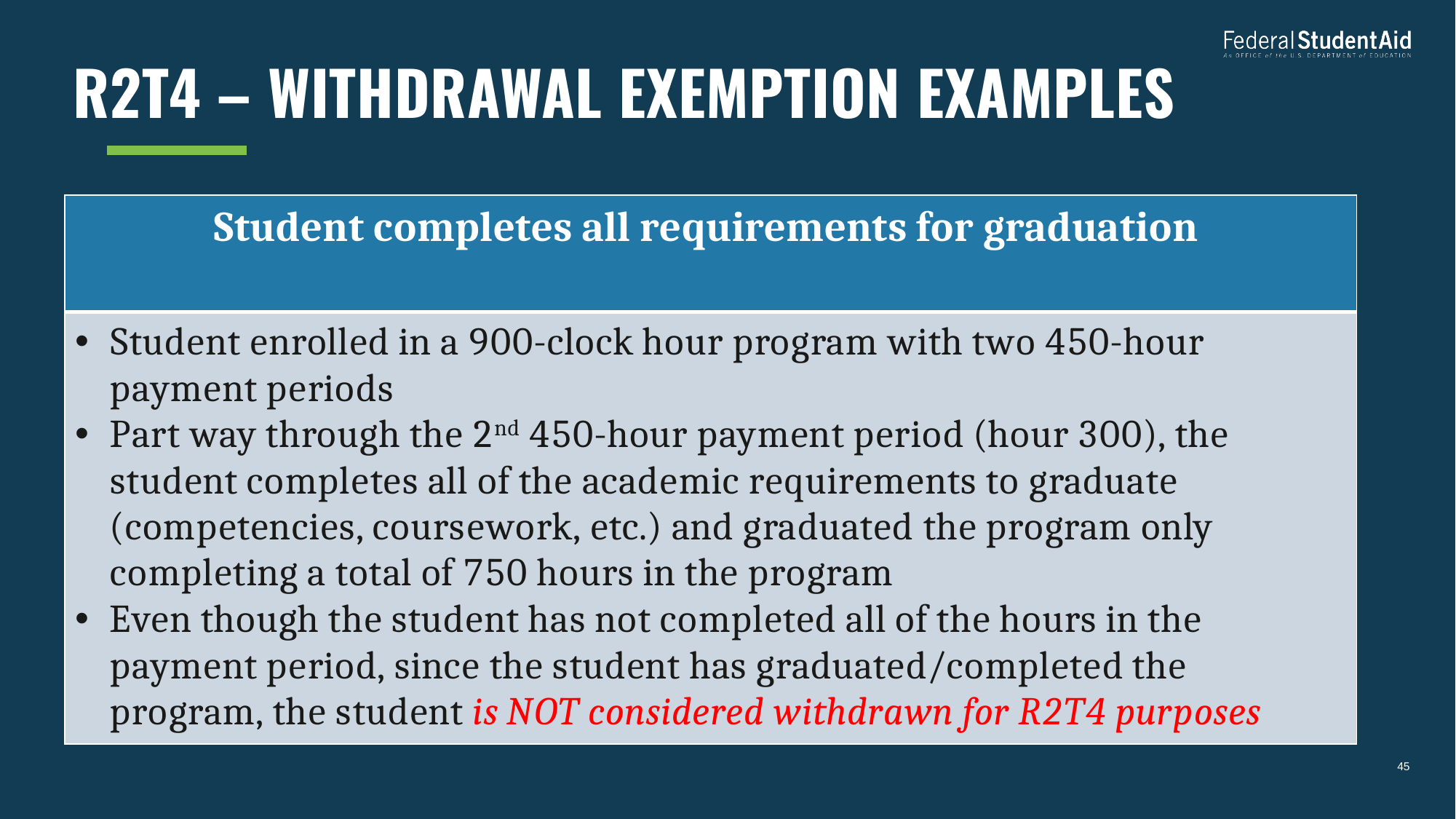

# R2T4 – Withdrawal Exemption examples
| Student completes all requirements for graduation |
| --- |
| Student enrolled in a 900-clock hour program with two 450-hour payment periods Part way through the 2nd 450-hour payment period (hour 300), the student completes all of the academic requirements to graduate (competencies, coursework, etc.) and graduated the program only completing a total of 750 hours in the program Even though the student has not completed all of the hours in the payment period, since the student has graduated/completed the program, the student is NOT considered withdrawn for R2T4 purposes |
45